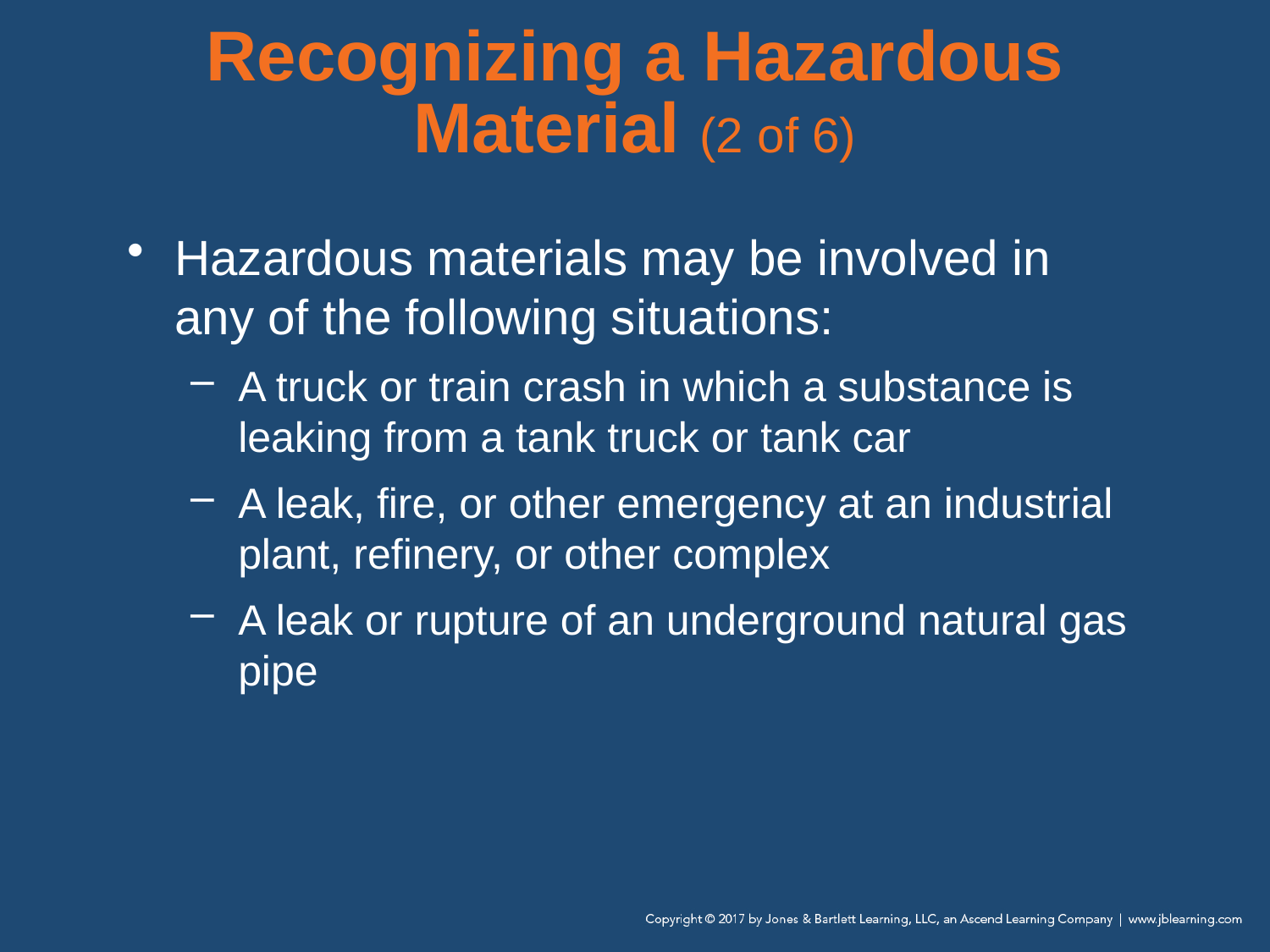

# Recognizing a Hazardous Material (2 of 6)
Hazardous materials may be involved in any of the following situations:
A truck or train crash in which a substance is leaking from a tank truck or tank car
A leak, fire, or other emergency at an industrial plant, refinery, or other complex
A leak or rupture of an underground natural gas pipe